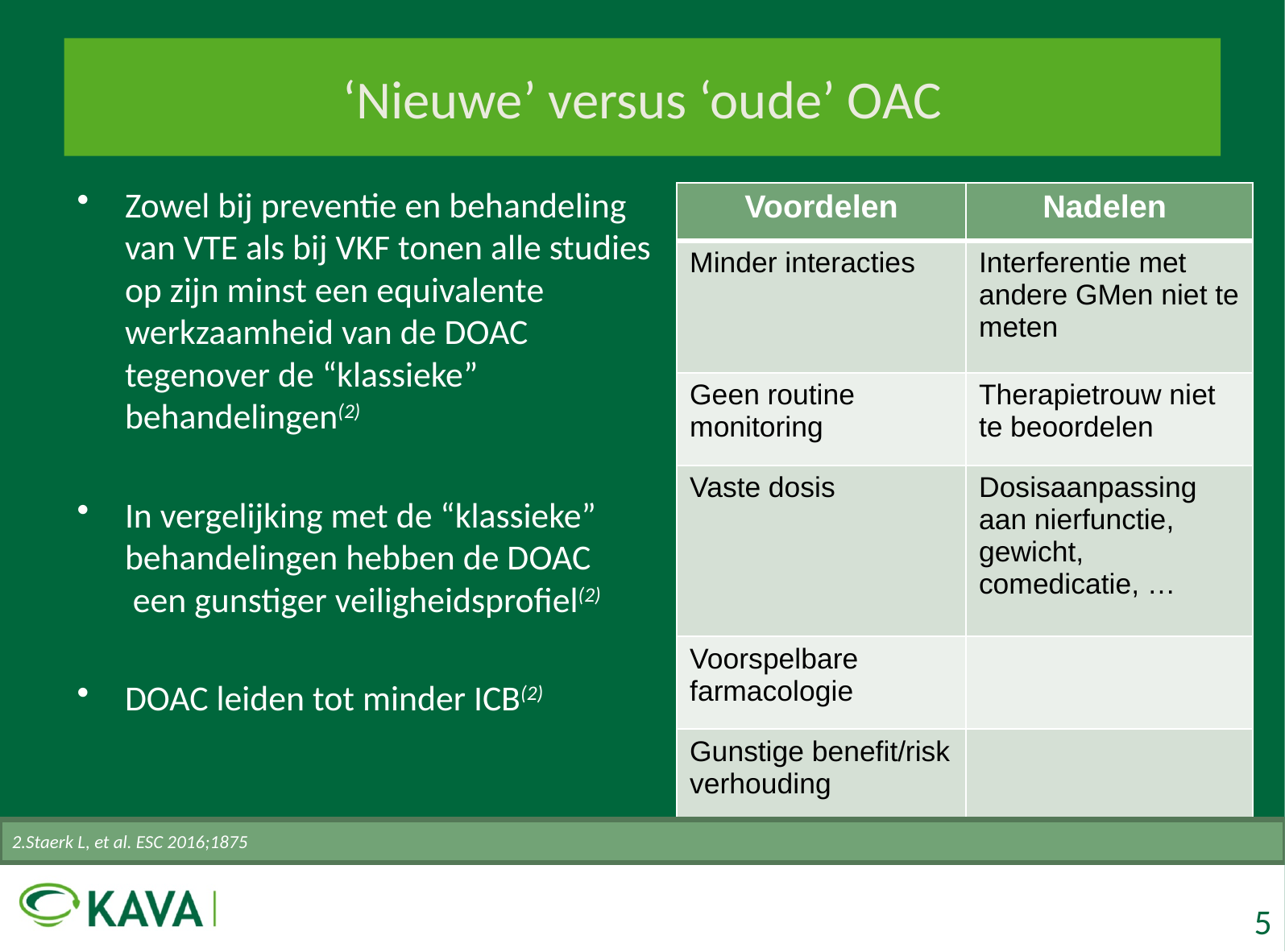

# ‘Nieuwe’ versus ‘oude’ OAC
Zowel bij preventie en behandeling
van VTE als bij VKF tonen alle studies
op zijn minst een equivalente
werkzaamheid van de DOAC
tegenover de “klassieke”
behandelingen(2)

In vergelijking met de “klassieke”
behandelingen hebben de DOAC
 een gunstiger veiligheidsprofiel(2)

DOAC leiden tot minder ICB(2)

| Voordelen | Nadelen |
| --- | --- |
| Minder interacties | Interferentie met andere GMen niet te meten |
| Geen routine monitoring | Therapietrouw niet te beoordelen |
| Vaste dosis | Dosisaanpassing aan nierfunctie, gewicht, comedicatie, … |
| Voorspelbare farmacologie |  |
| Gunstige benefit/risk verhouding |  |
2.Staerk L, et al. ESC 2016;1875
5